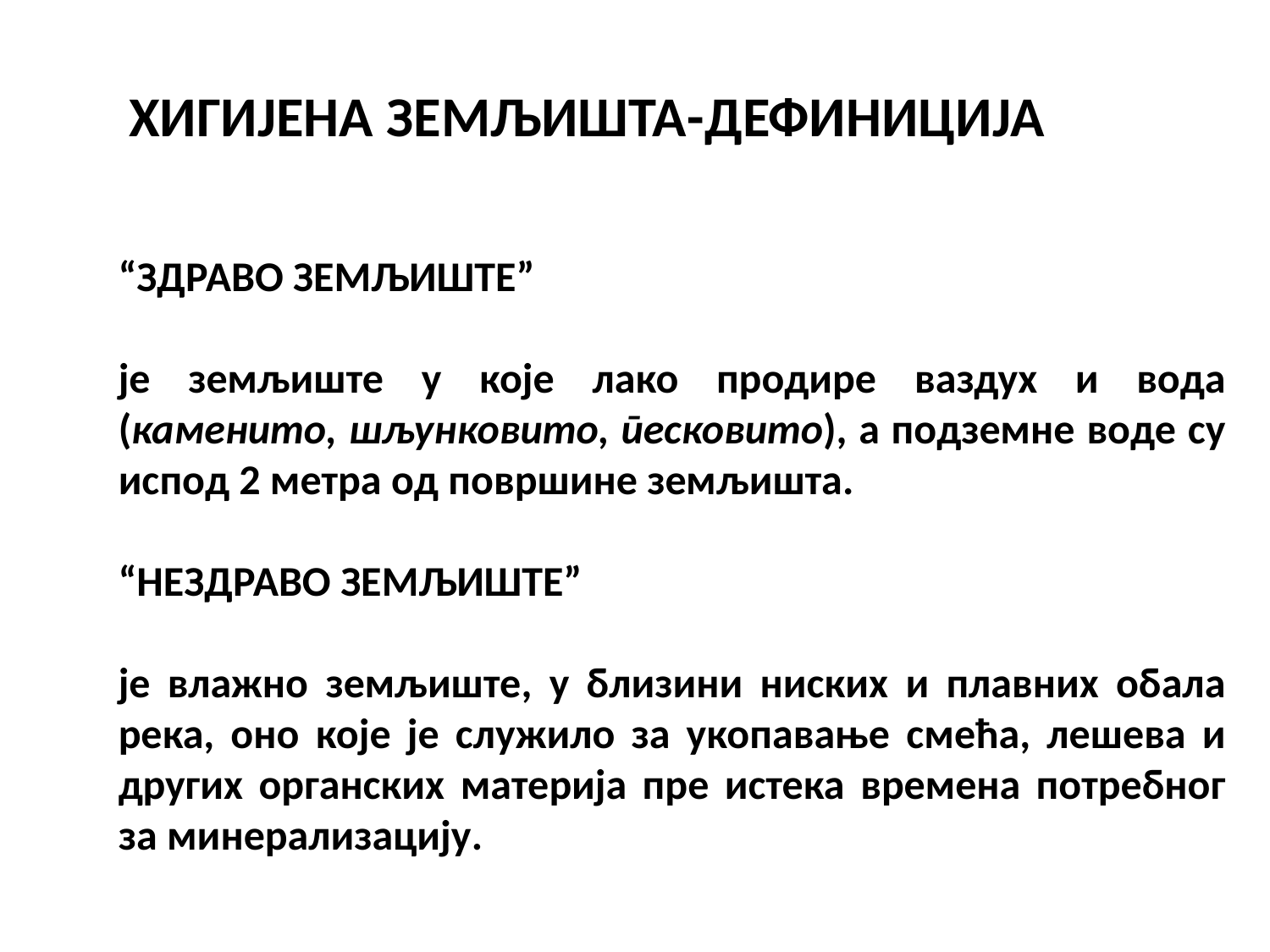

ХИГИЈЕНА ЗЕМЉИШТА-ДЕФИНИЦИЈА
“ЗДРАВО ЗЕМЉИШТЕ”

је земљиште у које лако продире ваздух и вода (каменито, шљунковито, песковито), а подземне воде су испод 2 метра од површине земљишта.

“НЕЗДРАВО ЗЕМЉИШТЕ”

је влажно земљиште, у близини ниских и плавних обала река, оно које је служило за укопавање смећа, лешева и других органских материја пре истека времена потребног за минерализацију.